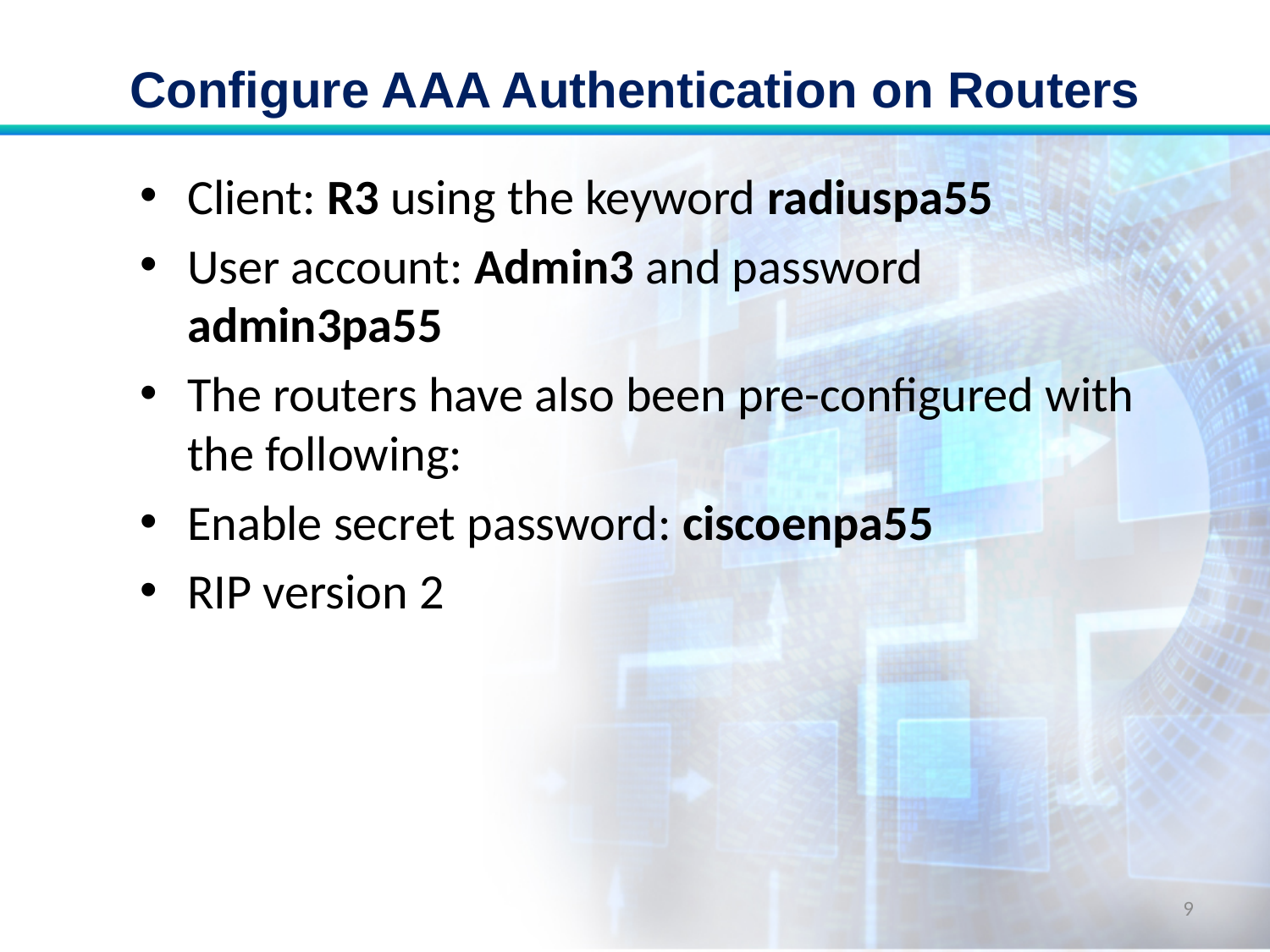

# Configure AAA Authentication on Routers
Client: R3 using the keyword radiuspa55
User account: Admin3 and password admin3pa55
The routers have also been pre-configured with the following:
Enable secret password: ciscoenpa55
RIP version 2

9